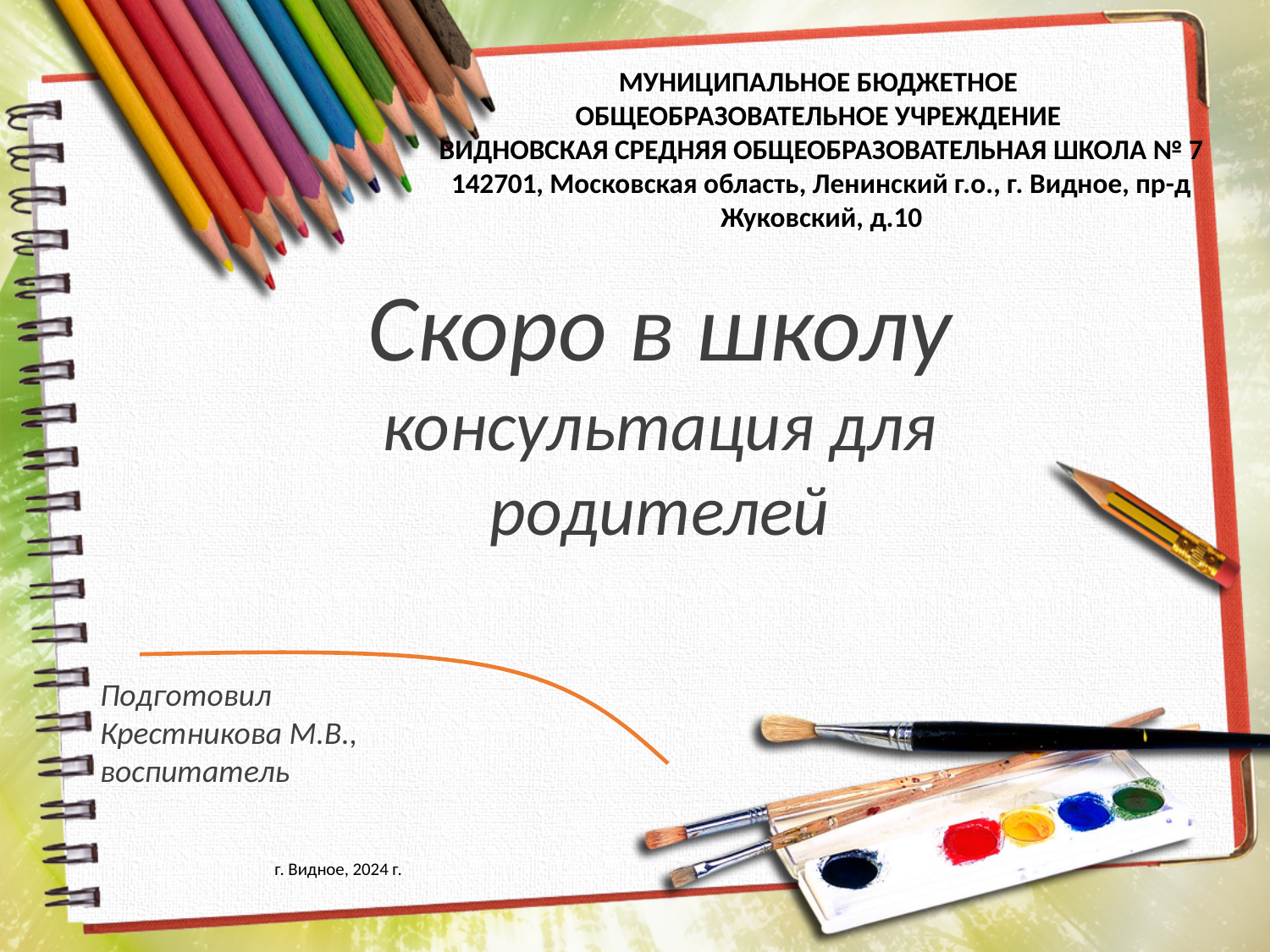

МУНИЦИПАЛЬНОЕ БЮДЖЕТНОЕ
ОБЩЕОБРАЗОВАТЕЛЬНОЕ УЧРЕЖДЕНИЕ
ВИДНОВСКАЯ СРЕДНЯЯ ОБЩЕОБРАЗОВАТЕЛЬНАЯ ШКОЛА № 7
142701, Московская область, Ленинский г.о., г. Видное, пр-д Жуковский, д.10
Скоро в школу
консультация для родителей

Подготовил
Крестникова М.В.,
воспитатель

г. Видное, 2024 г.